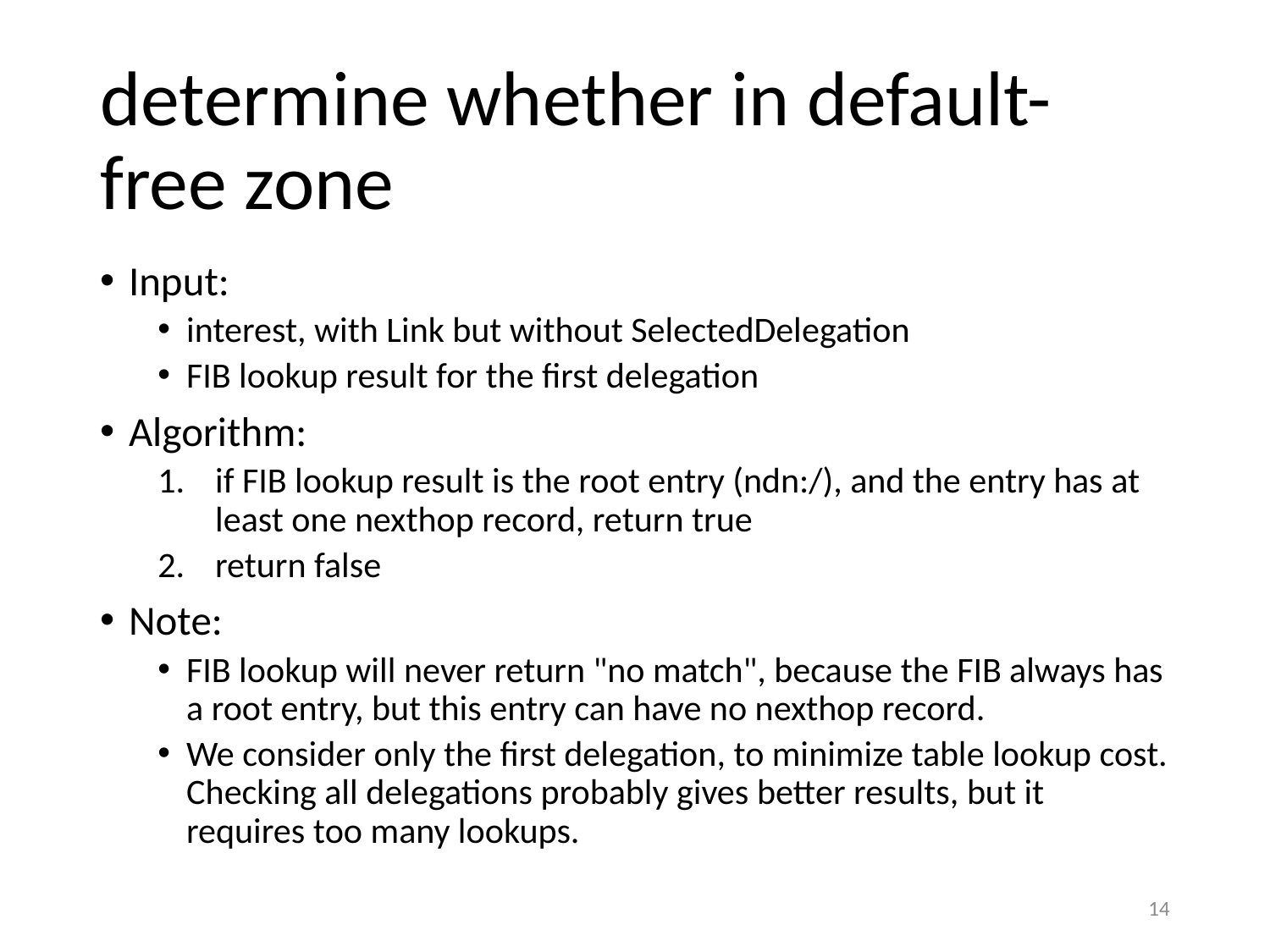

# determine whether in default-free zone
Input:
interest, with Link but without SelectedDelegation
FIB lookup result for the first delegation
Algorithm:
if FIB lookup result is the root entry (ndn:/), and the entry has at least one nexthop record, return true
return false
Note:
FIB lookup will never return "no match", because the FIB always has a root entry, but this entry can have no nexthop record.
We consider only the first delegation, to minimize table lookup cost. Checking all delegations probably gives better results, but it requires too many lookups.
14